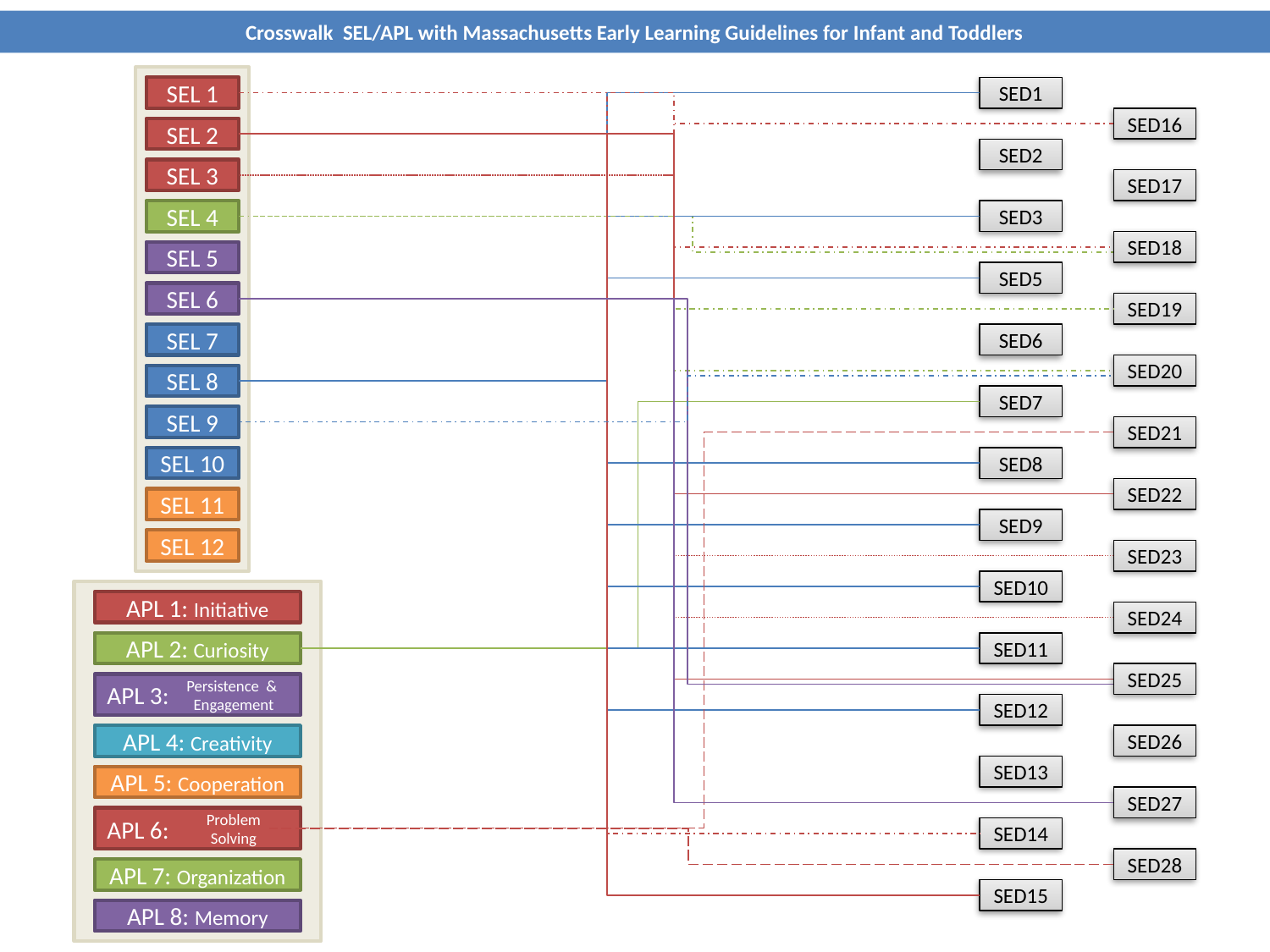

Crosswalk  SEL/APL with Massachusetts Early Learning Guidelines for Infant and Toddlers

SEL 1
SEL 2
SEL 3
SEL 4
SEL 5
SEL 6
SEL 7
SEL 8
SEL 9
SEL 10
SEL 11
SEL 12
SED1
SED16
SED2
SED17
SED3
SED18
SED5
SED19
SED6
SED20
SED7
SED21
SED8
SED22
SED9
SED23
SED10

APL 1: Initiative
APL 2: Curiosity
APL 3:

Persistence  &
Engagement
APL 4: Creativity
APL 5: Cooperation
APL 6:

Problem
Solving
APL 7: Organization
APL 8: Memory
SED24
SED11
SED25
SED12
SED26
SED13
SED27
SED14
SED28
SED15